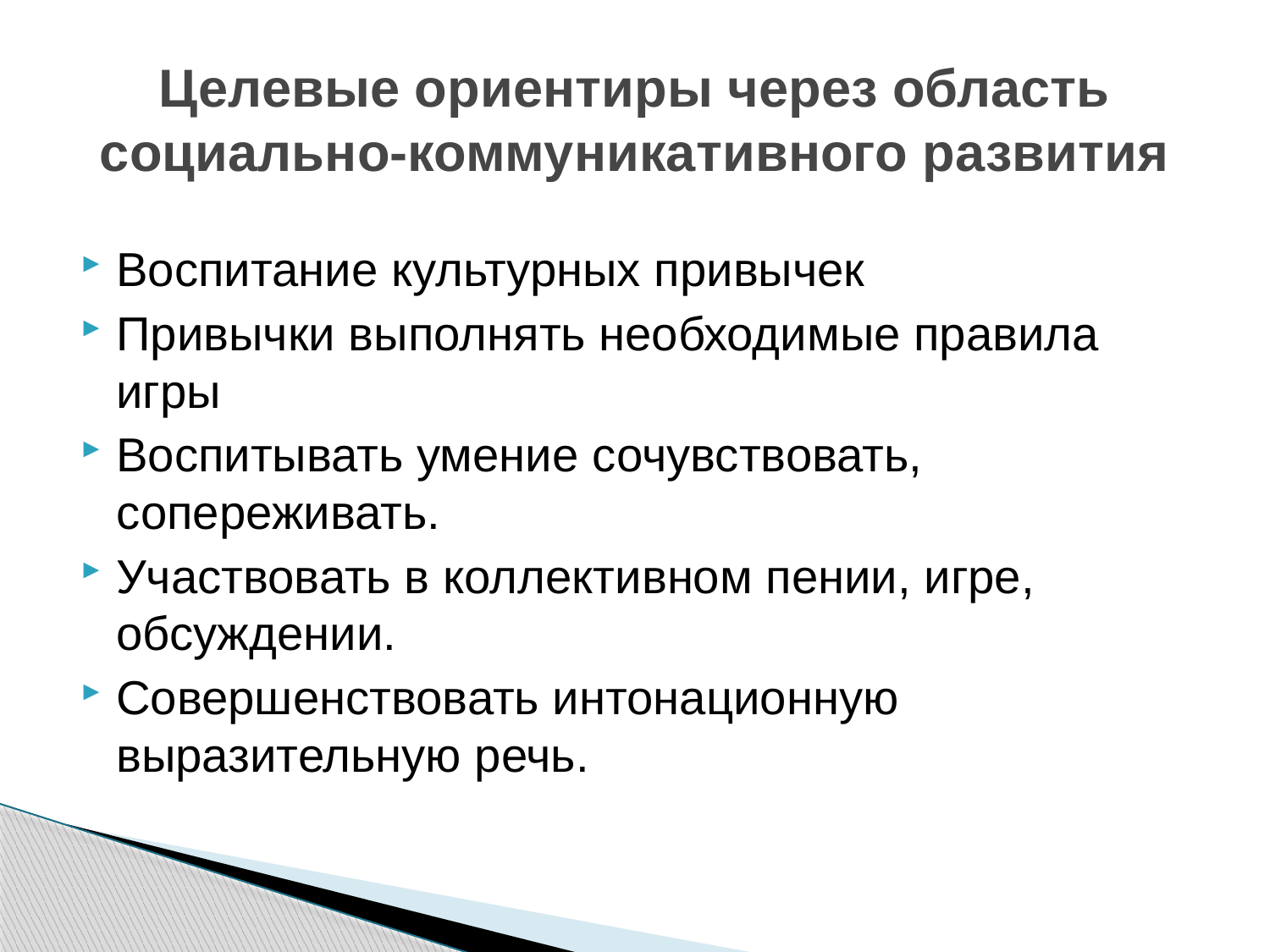

# Целевые ориентиры через область социально-коммуникативного развития
Воспитание культурных привычек
Привычки выполнять необходимые правила игры
Воспитывать умение сочувствовать, сопереживать.
Участвовать в коллективном пении, игре, обсуждении.
Совершенствовать интонационную выразительную речь.